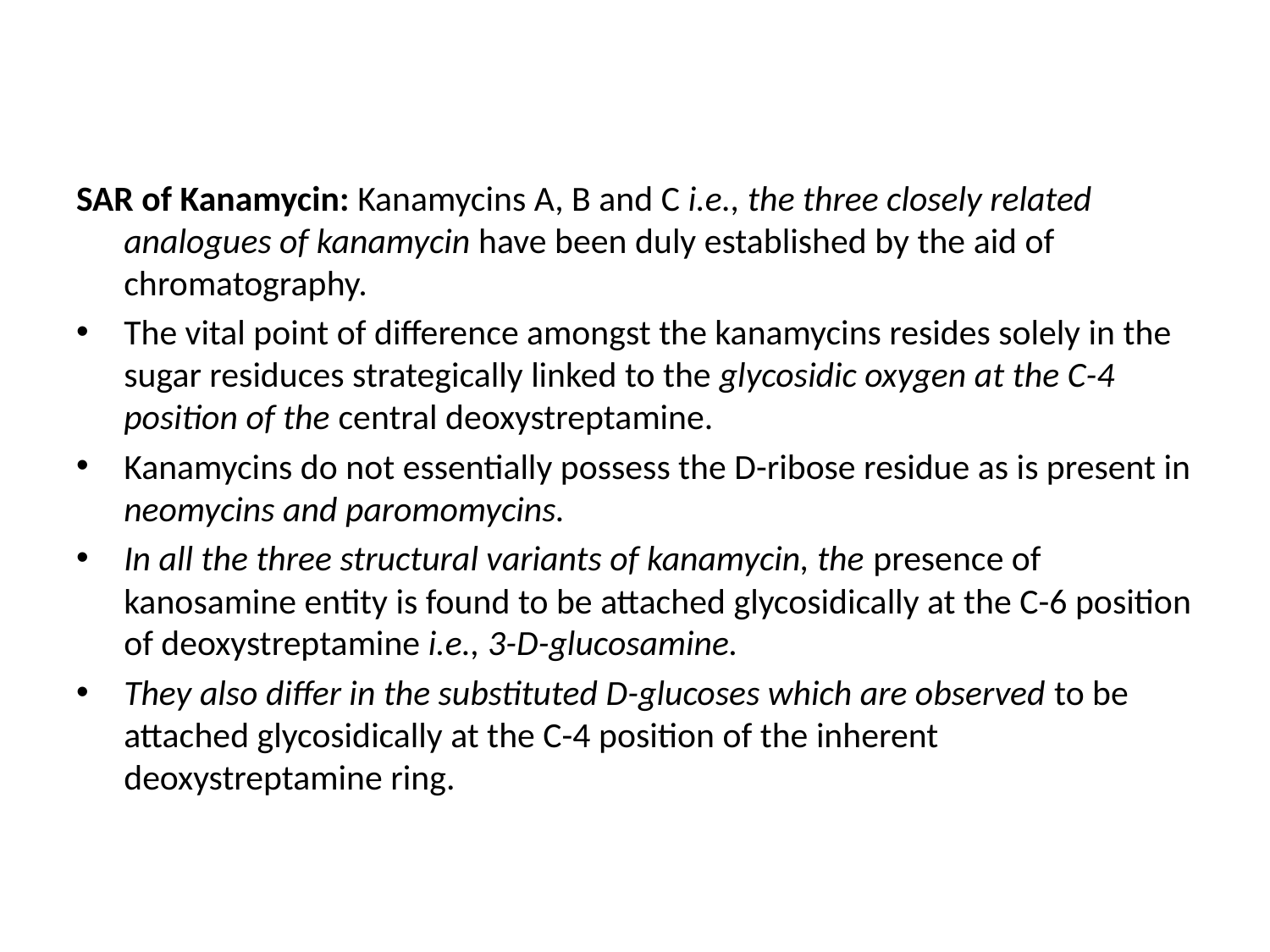

#
SAR of Kanamycin: Kanamycins A, B and C i.e., the three closely related analogues of kanamycin have been duly established by the aid of chromatography.
The vital point of difference amongst the kanamycins resides solely in the sugar residuces strategically linked to the glycosidic oxygen at the C-4 position of the central deoxystreptamine.
Kanamycins do not essentially possess the D-ribose residue as is present in neomycins and paromomycins.
In all the three structural variants of kanamycin, the presence of kanosamine entity is found to be attached glycosidically at the C-6 position of deoxystreptamine i.e., 3-D-glucosamine.
They also differ in the substituted D-glucoses which are observed to be attached glycosidically at the C-4 position of the inherent deoxystreptamine ring.